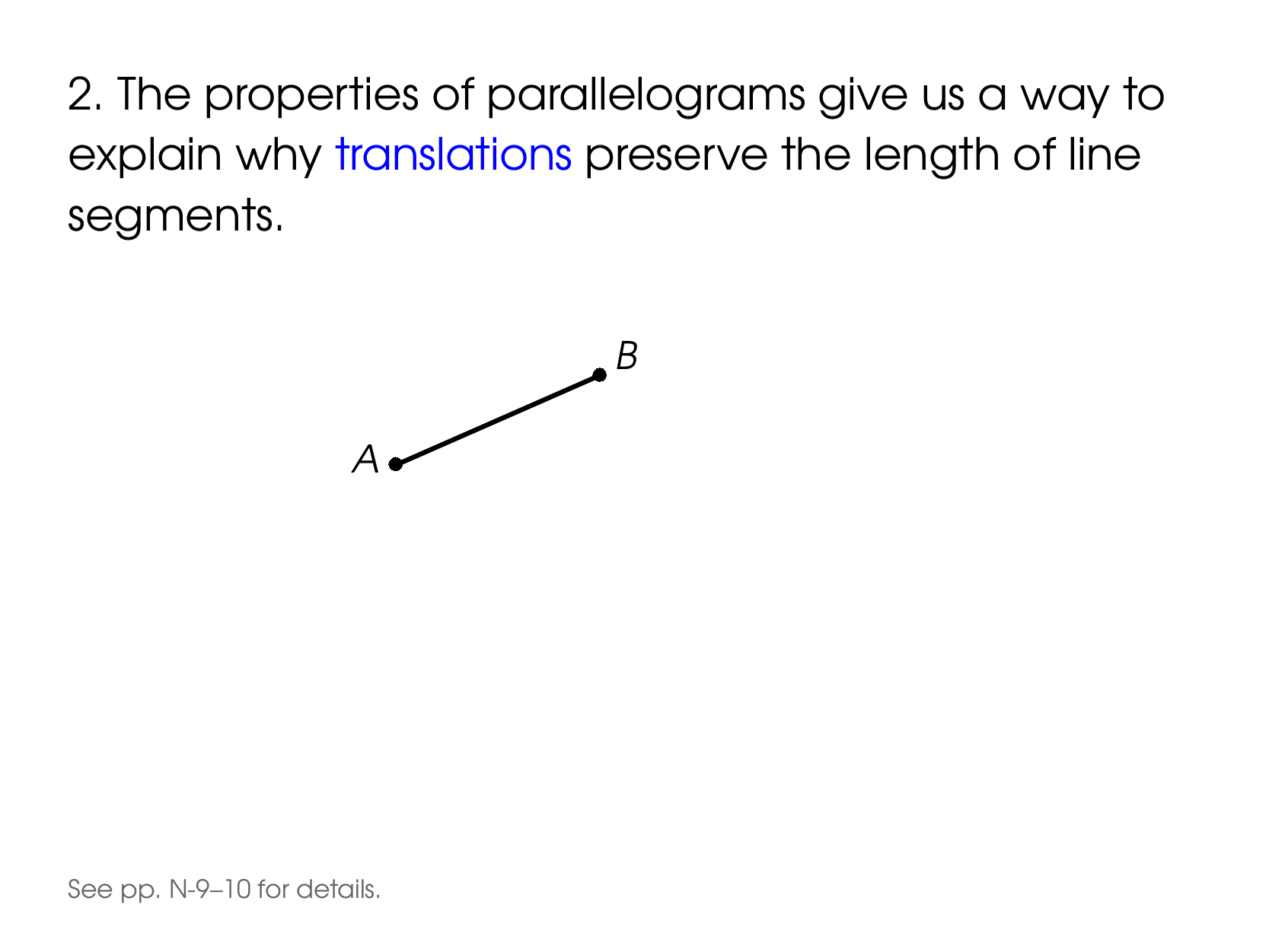

2. The properties of parallelograms give us a way to explain why translations preserve the length of line segments.
B

A
See pp. N-9–10 for details.